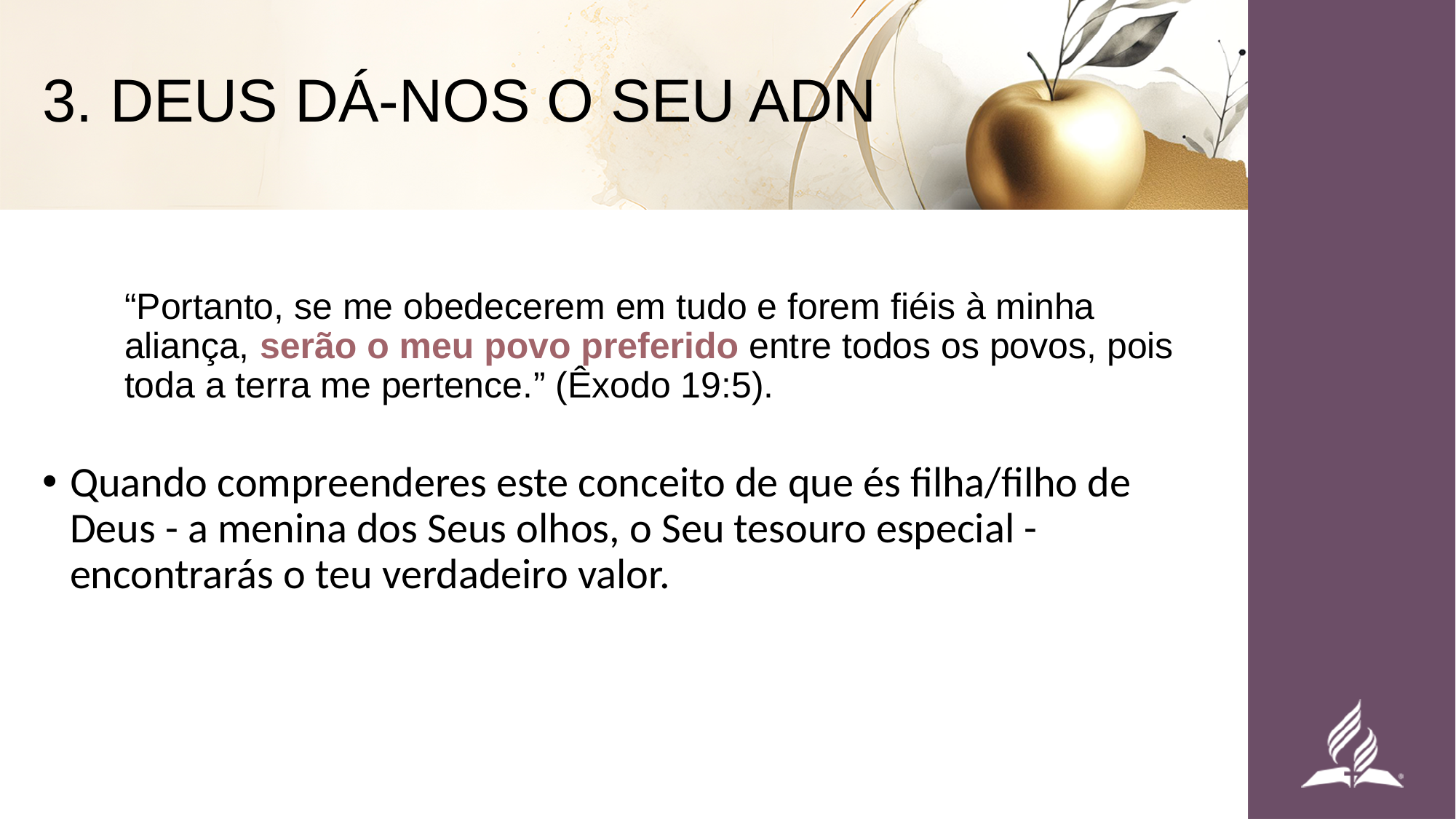

# 3. DEUS DÁ-NOS O SEU ADN

“Portanto, se me obedecerem em tudo e forem fiéis à minha aliança, serão o meu povo preferido entre todos os povos, pois toda a terra me pertence.” (Êxodo 19:5).

Quando compreenderes este conceito de que és filha/filho de Deus - a menina dos Seus olhos, o Seu tesouro especial - encontrarás o teu verdadeiro valor.